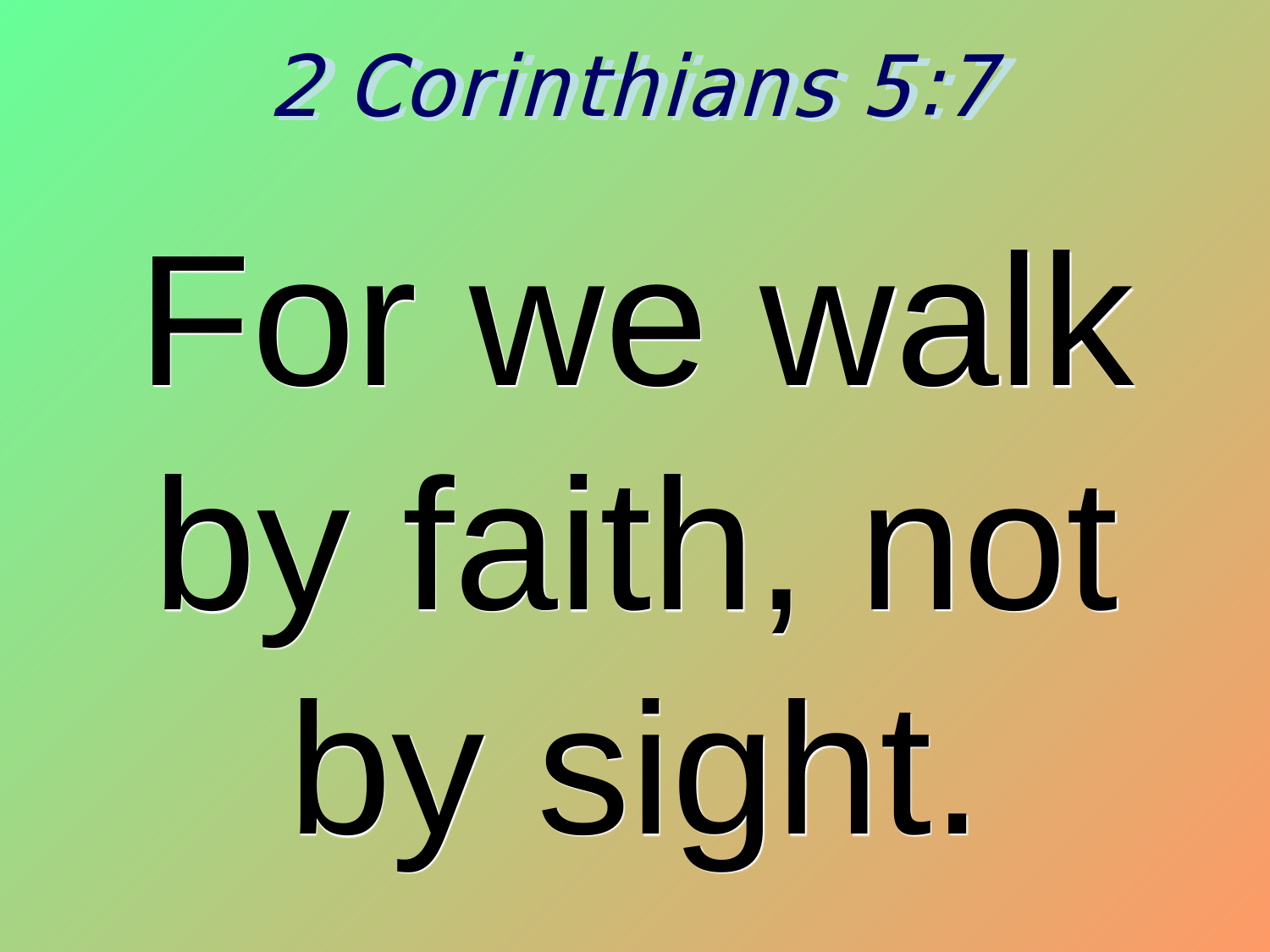

2 Corinthians 5:7
For we walk by faith, not by sight.